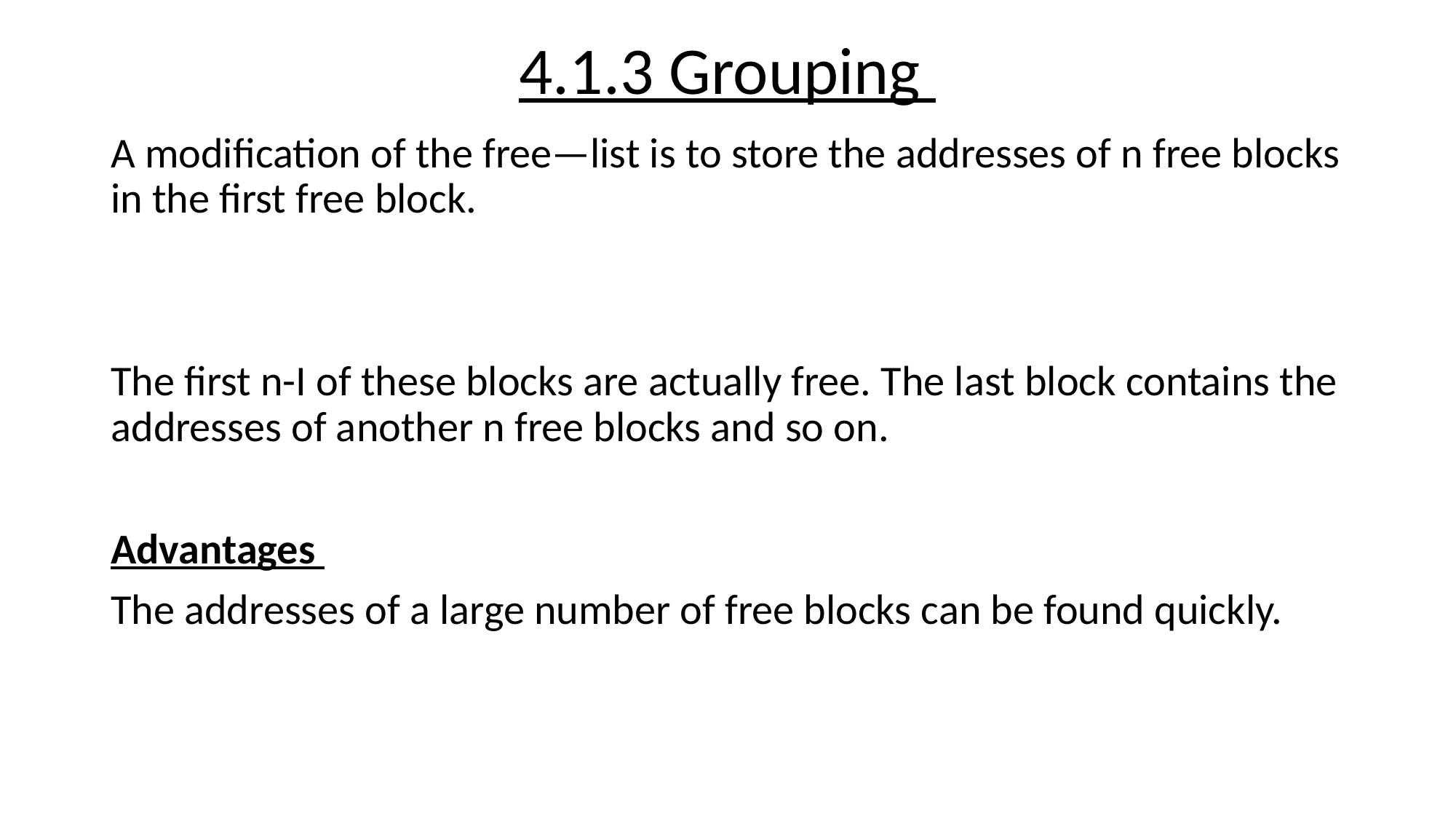

# 4.1.3 Grouping

A modification of the free—list is to store the addresses of n free blocks in the first free block.

The first n-I of these blocks are actually free. The last block contains the addresses of another n free blocks and so on.

Advantages
The addresses of a large number of free blocks can be found quickly.